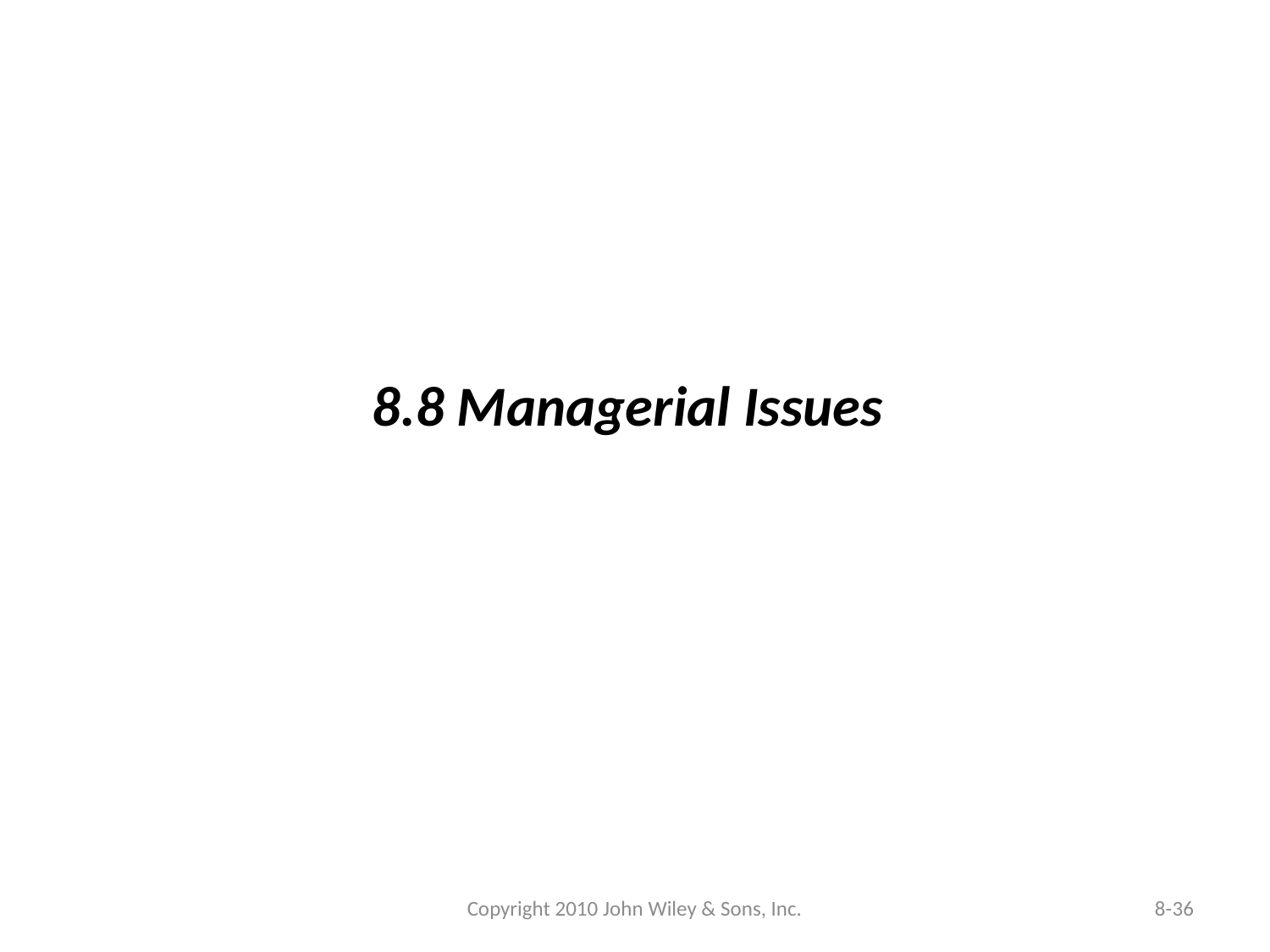

8.8 Managerial Issues
Copyright 2010 John Wiley & Sons, Inc.
8-36